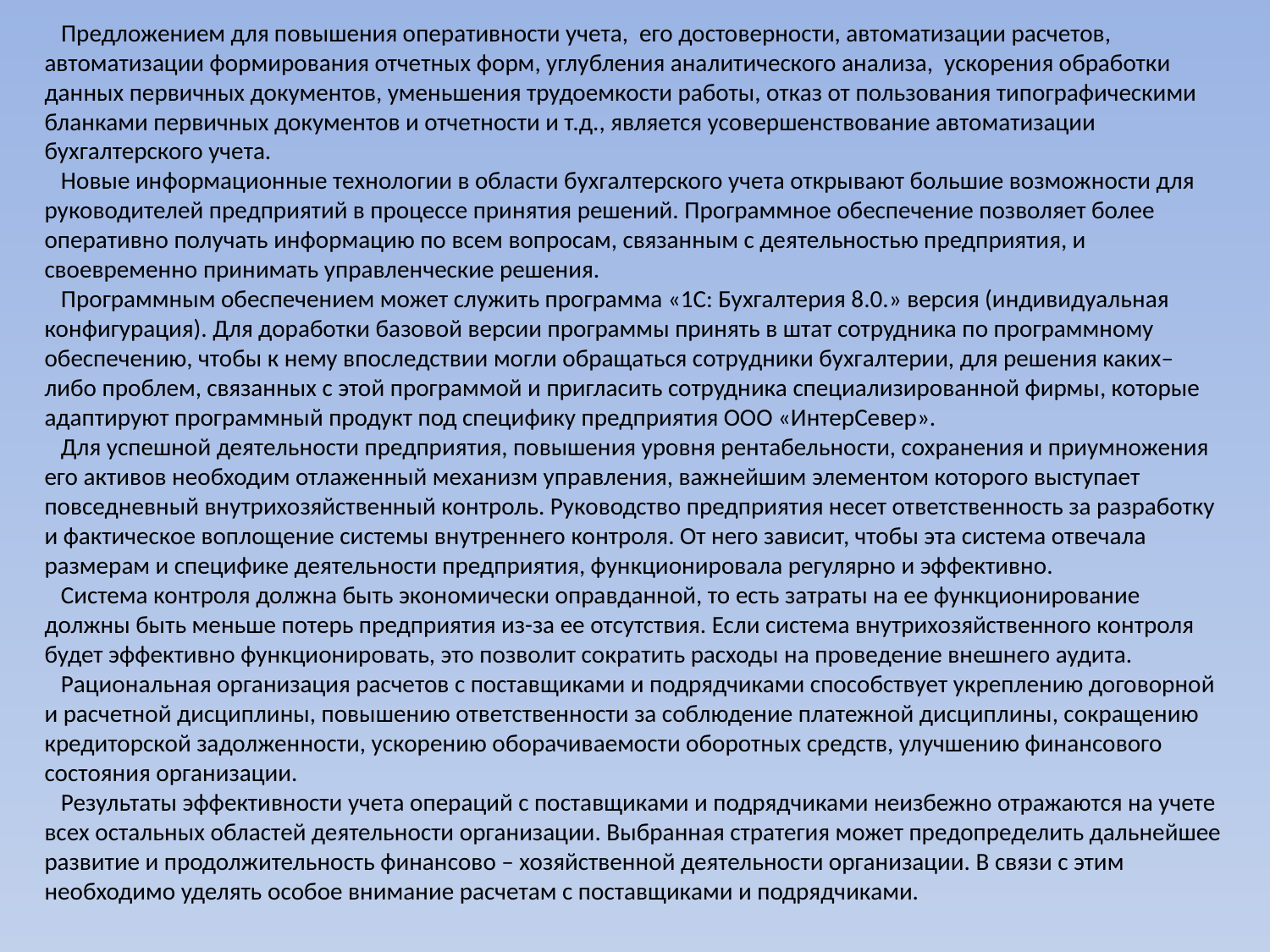

# Предложением для повышения оперативности учета,  его достоверности, автоматизации расчетов, автоматизации формирования отчетных форм, углубления аналитического анализа,  ускорения обработки данных первичных документов, уменьшения трудоемкости работы, отказ от пользования типографическими бланками первичных документов и отчетности и т.д., является усовершенствование автоматизации бухгалтерского учета. Новые информационные технологии в области бухгалтерского учета открывают большие возможности для руководителей предприятий в процессе принятия решений. Программное обеспечение позволяет более оперативно получать информацию по всем вопросам, связанным с деятельностью предприятия, и своевременно принимать управленческие решения. Программным обеспечением может служить программа «1С: Бухгалтерия 8.0.» версия (индивидуальная конфигурация). Для доработки базовой версии программы принять в штат сотрудника по программному обеспечению, чтобы к нему впоследствии могли обращаться сотрудники бухгалтерии, для решения каких–либо проблем, связанных с этой программой и пригласить сотрудника специализированной фирмы, которые адаптируют программный продукт под специфику предприятия ООО «ИнтерСевер». Для успешной деятельности предприятия, повышения уровня рентабельности, сохранения и приумножения его активов необходим отлаженный механизм управления, важнейшим элементом которого выступает повседневный внутрихозяйственный контроль. Руководство предприятия несет ответственность за разработку и фактическое воплощение системы внутреннего контроля. От него зависит, чтобы эта система отвечала размерам и специфике деятельности предприятия, функционировала регулярно и эффективно. Система контроля должна быть экономически оправданной, то есть затраты на ее функционирование должны быть меньше потерь предприятия из-за ее отсутствия. Если система внутрихозяйственного контроля будет эффективно функционировать, это позволит сократить расходы на проведение внешнего аудита. Рациональная организация расчетов с поставщиками и подрядчиками способствует укреплению договорной и расчетной дисциплины, повышению ответственности за соблюдение платежной дисциплины, сокращению кредиторской задолженности, ускорению оборачиваемости оборотных средств, улучшению финансового состояния организации. Результаты эффективности учета операций с поставщиками и подрядчиками неизбежно отражаются на учете всех остальных областей деятельности организации. Выбранная стратегия может предопределить дальнейшее развитие и продолжительность финансово – хозяйственной деятельности организации. В связи с этим необходимо уделять особое внимание расчетам с поставщиками и подрядчиками.